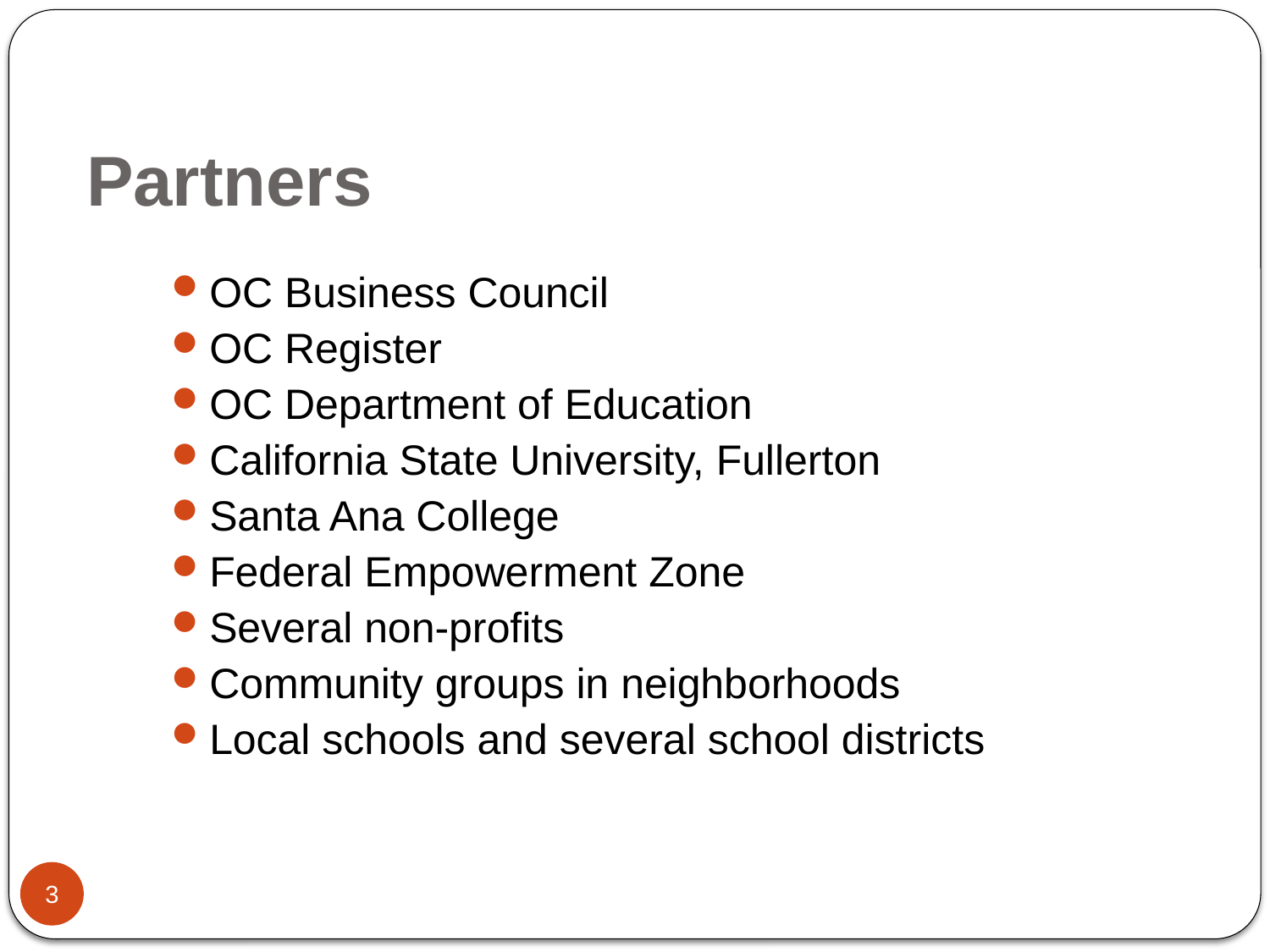

# Partners
OC Business Council
OC Register
OC Department of Education
California State University, Fullerton
Santa Ana College
Federal Empowerment Zone
Several non-profits
Community groups in neighborhoods
Local schools and several school districts

3